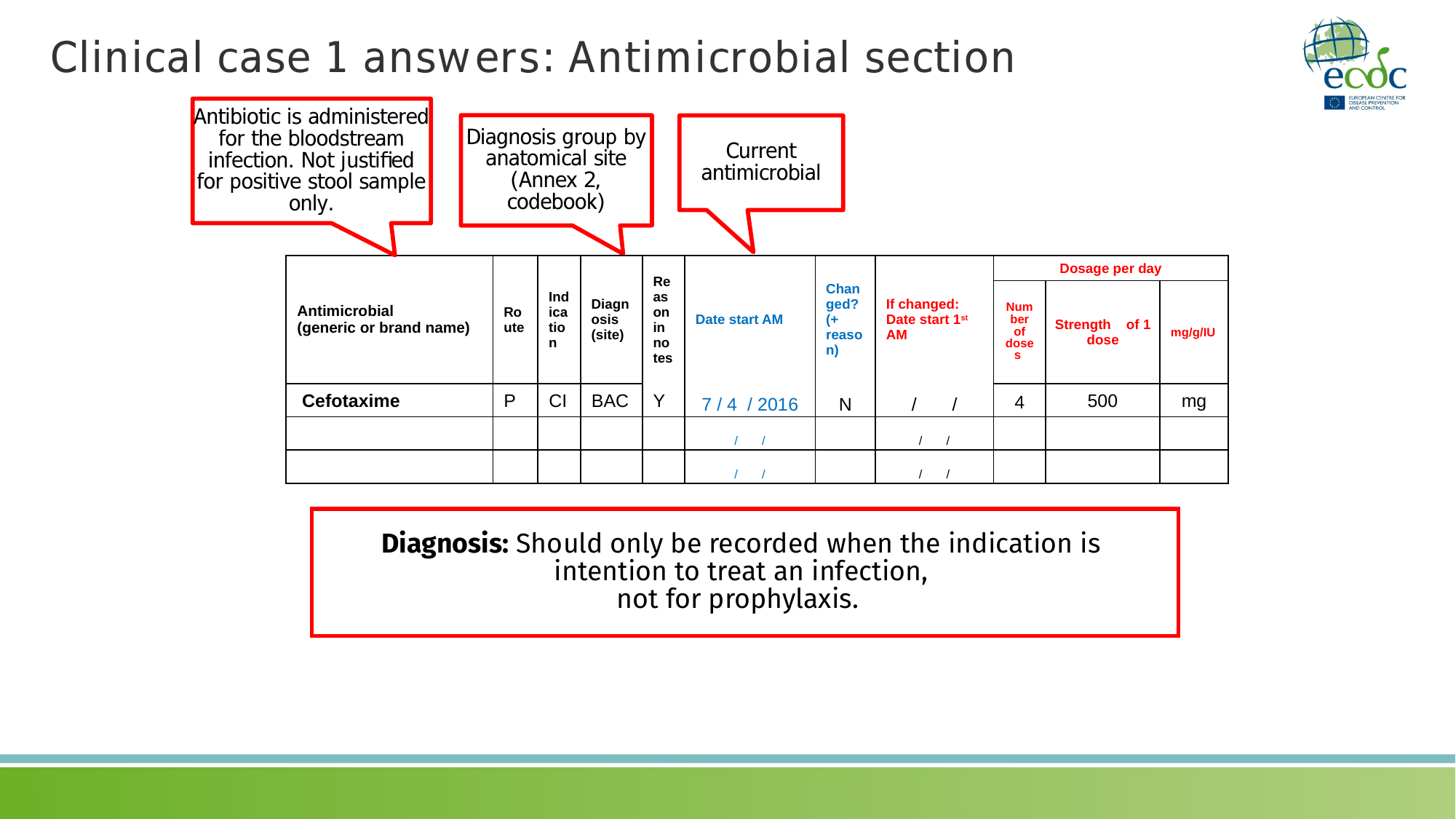

# Clinical case 1 answers: Antimicrobial section
Antibiotic is administered for the bloodstream infection. Not justified for positive stool sample only.
Diagnosis group by anatomical site
(Annex 2, codebook)
Current antimicrobial
| Antimicrobial (generic or brand name) | Route | Indication | Diagnosis (site) | Reason in notes | Date start AM | Changed? (+ reason) | If changed: Date start 1st AM | Dosage per day |  |  |
| --- | --- | --- | --- | --- | --- | --- | --- | --- | --- | --- |
|  |  |  |  |  |  |  |  | Number of doses | Strength of 1 dose | mg/g/IU |
| Cefotaxime | P | CI | BAC | Y | 7 / 4 / 2016 | N | / / | 4 | 500 | mg |
|  |  |  |  |  | / / |  | / / |  |  |  |
|  |  |  |  |  | / / |  | / / |  |  |  |
Diagnosis: Should only be recorded when the indication is
intention to treat an infection,
not for prophylaxis.